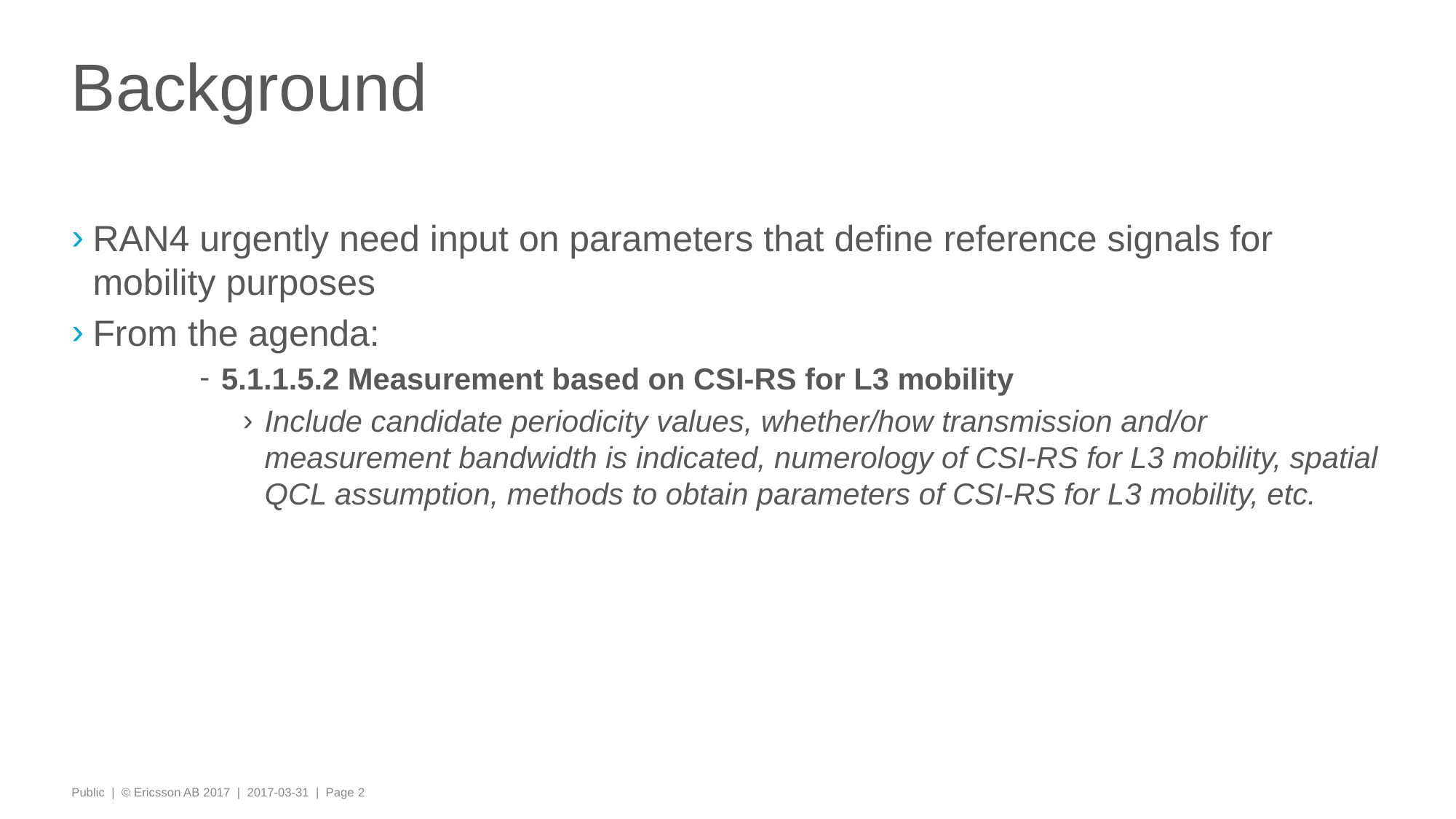

# Background
RAN4 urgently need input on parameters that define reference signals for mobility purposes
From the agenda:
5.1.1.5.2 Measurement based on CSI-RS for L3 mobility
Include candidate periodicity values, whether/how transmission and/or measurement bandwidth is indicated, numerology of CSI-RS for L3 mobility, spatial QCL assumption, methods to obtain parameters of CSI-RS for L3 mobility, etc.